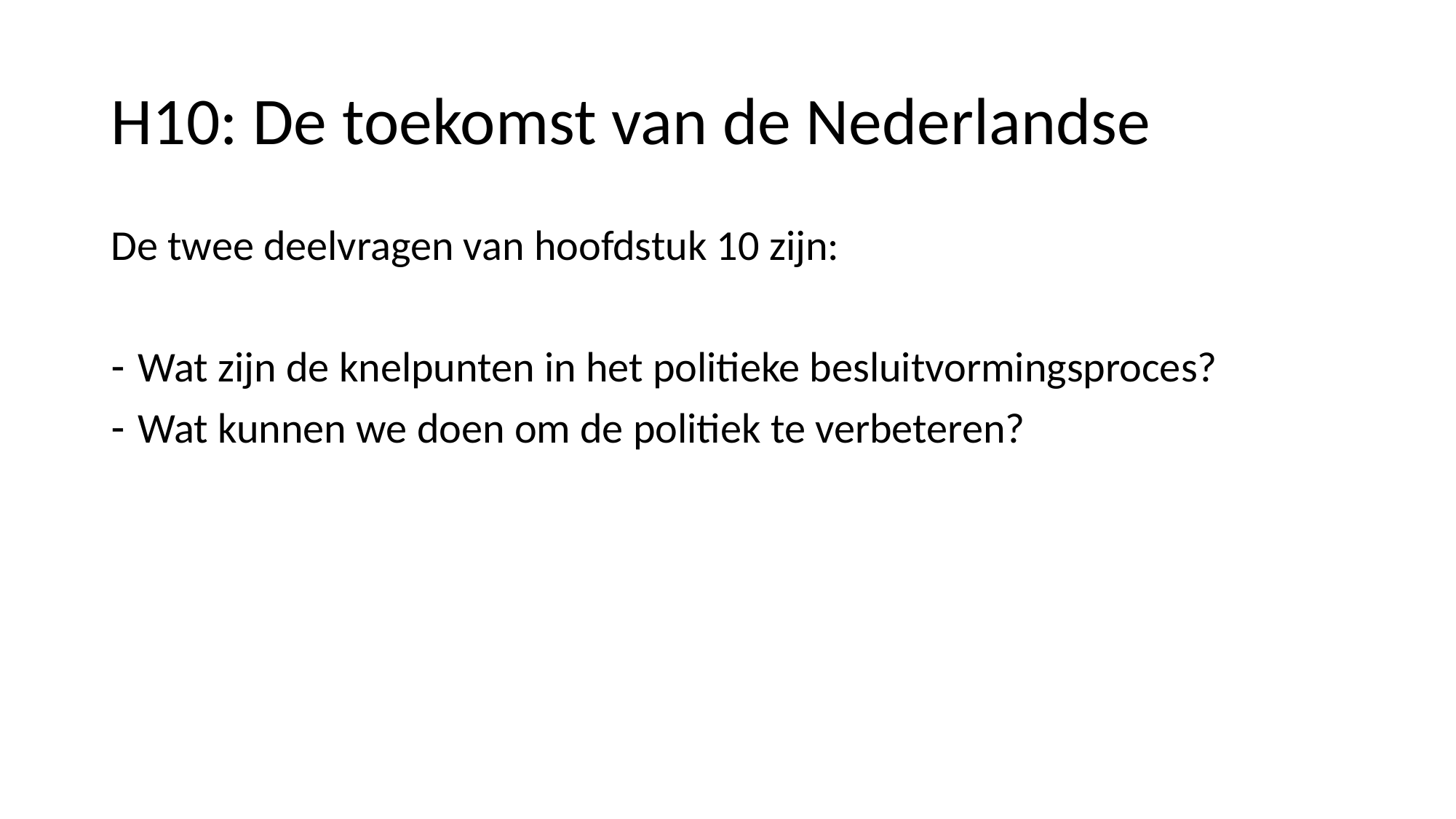

# H10: De toekomst van de Nederlandse
De twee deelvragen van hoofdstuk 10 zijn:

Wat zijn de knelpunten in het politieke besluitvormingsproces?
Wat kunnen we doen om de politiek te verbeteren?